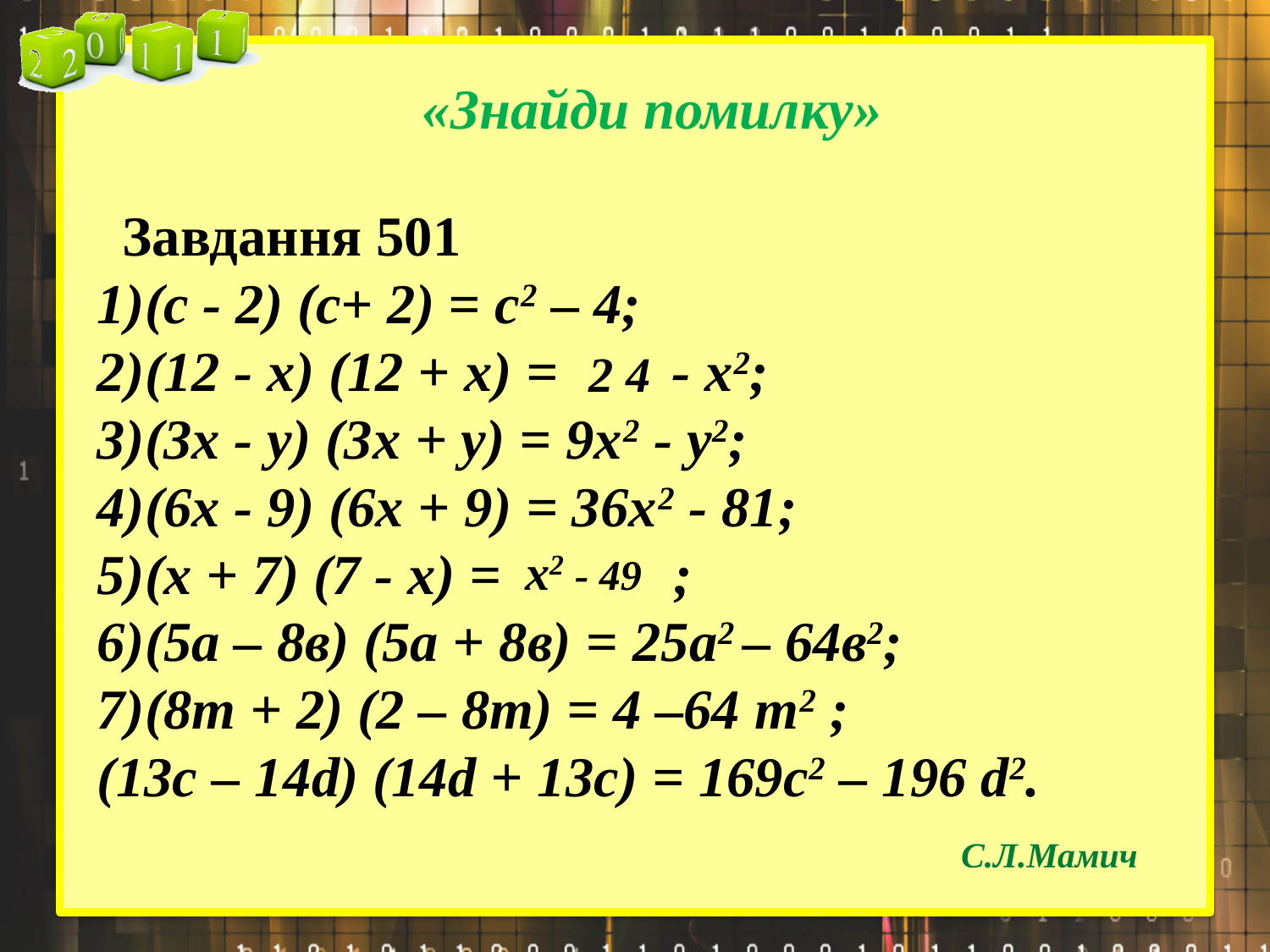

«Знайди помилку»

Завдання 501
(с - 2) (с+ 2) = с2 – 4;
(12 - х) (12 + х) = 144 - х2;
(3х - у) (3х + у) = 9х2 - у2;
(6х - 9) (6х + 9) = 36х2 - 81;
(х + 7) (7 - х) = 49 - х2 ;
(5а – 8в) (5а + 8в) = 25а2 – 64в2;
(8т + 2) (2 – 8т) = 4 –64 т2 ;
(13с – 14d) (14d + 13с) = 169с2 – 196 d2.
2 4
х2 - 49
С.Л.Мамич